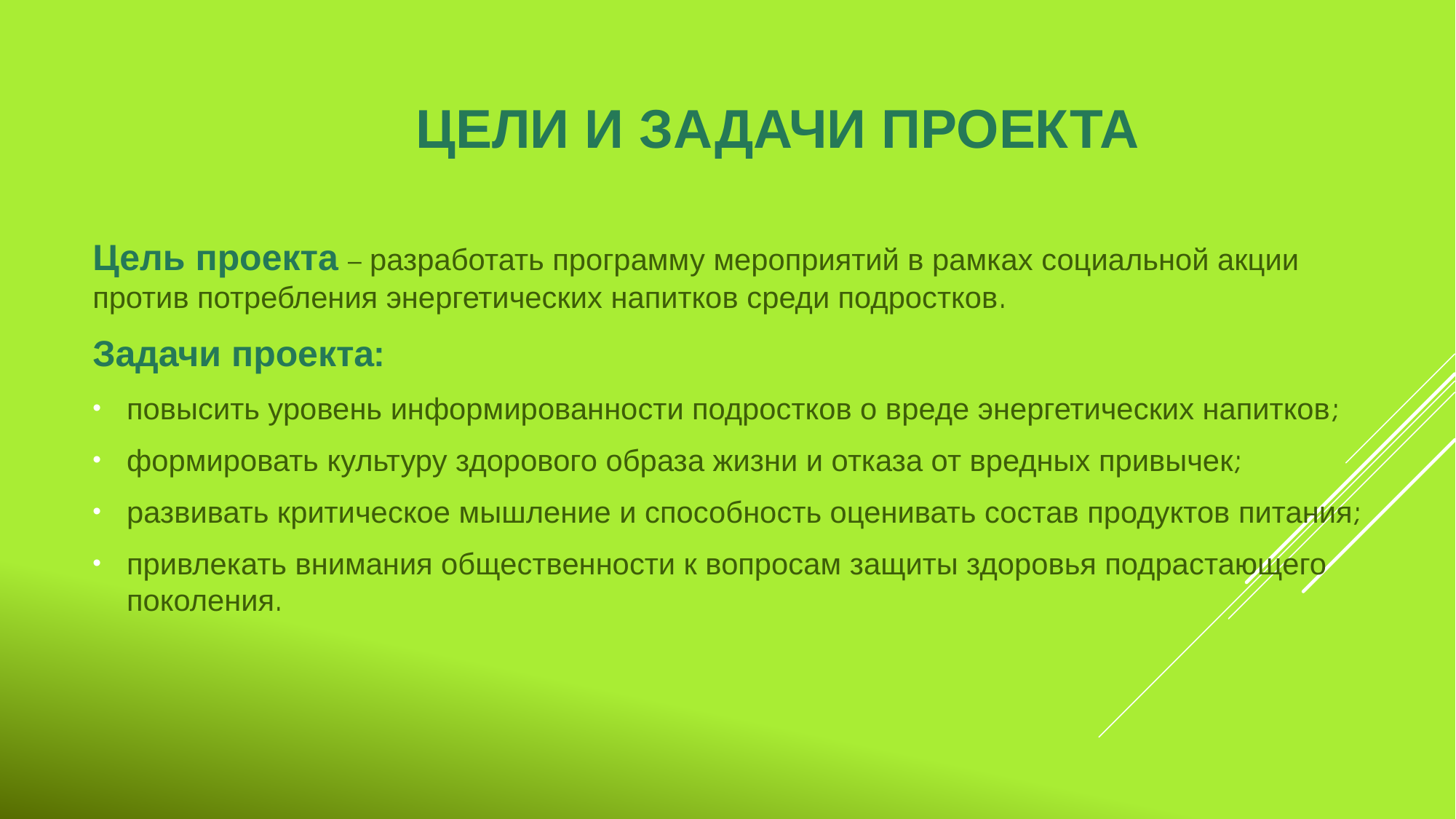

# Цели и задачи проекта
Цель проекта – разработать программу мероприятий в рамках социальной акции против потребления энергетических напитков среди подростков.
Задачи проекта:
повысить уровень информированности подростков о вреде энергетических напитков;
формировать культуру здорового образа жизни и отказа от вредных привычек;
развивать критическое мышление и способность оценивать состав продуктов питания;
привлекать внимания общественности к вопросам защиты здоровья подрастающего поколения.